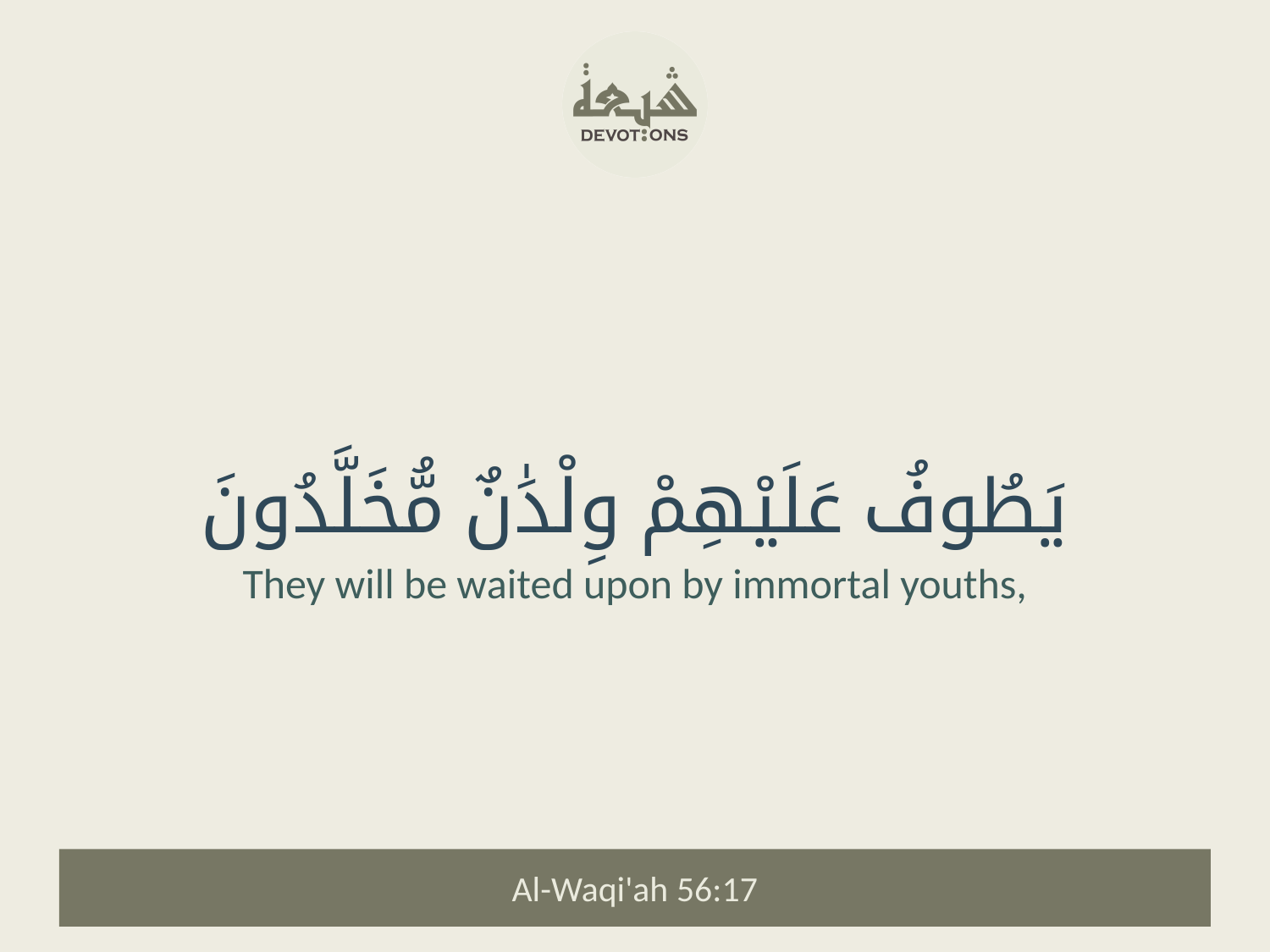

يَطُوفُ عَلَيْهِمْ وِلْدَٰنٌ مُّخَلَّدُونَ
They will be waited upon by immortal youths,
Al-Waqi'ah 56:17